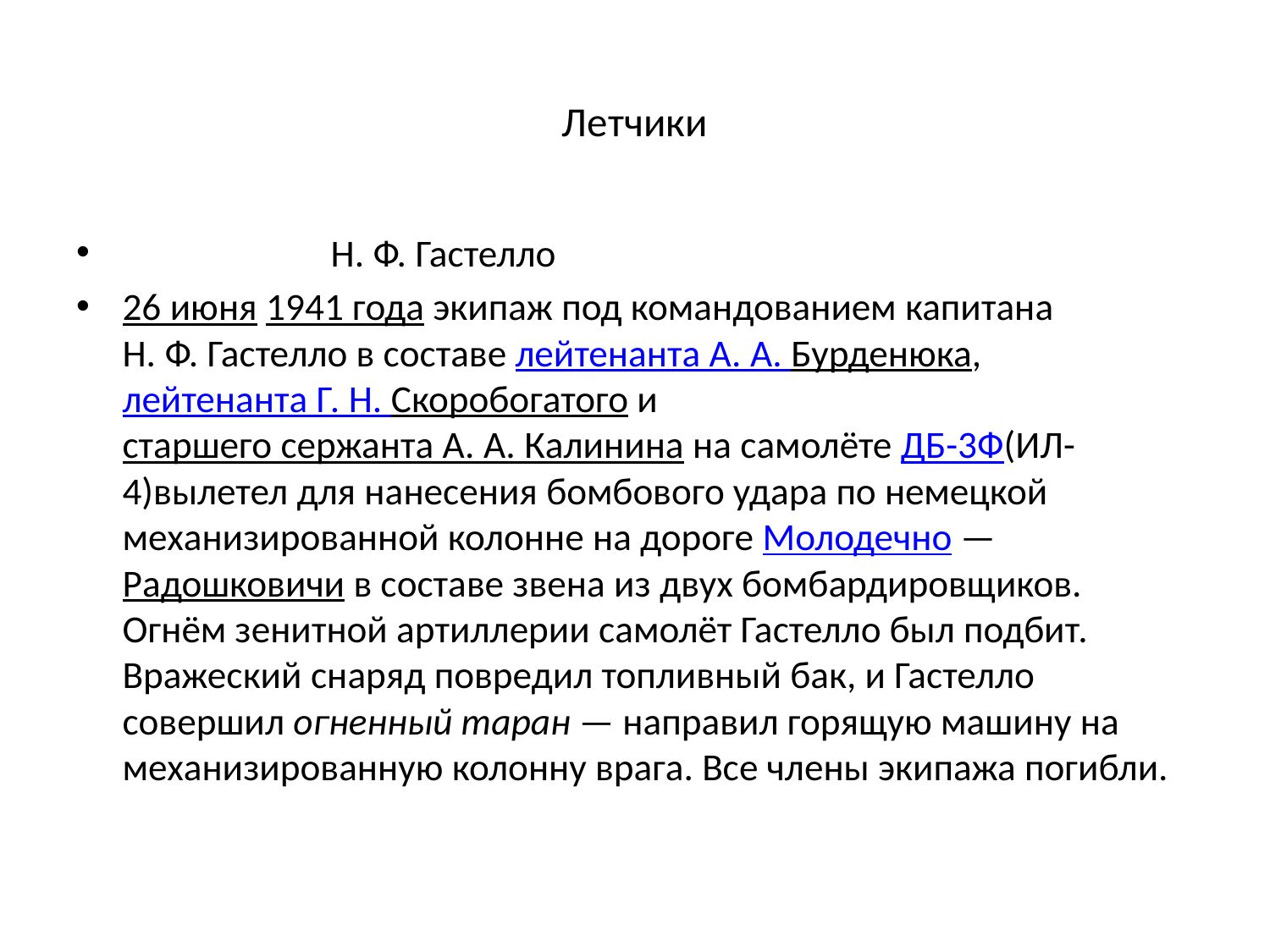

# Летчики
                        Н. Ф. Гастелло
26 июня 1941 года экипаж под командованием капитана Н. Ф. Гастелло в составе лейтенанта А. А. Бурденюка, лейтенанта Г. Н. Скоробогатого и старшего сержанта А. А. Калинина на самолёте ДБ-3Ф(ИЛ-4)вылетел для нанесения бомбового удара по немецкой механизированной колонне на дороге Молодечно — Радошковичи в составе звена из двух бомбардировщиков. Огнём зенитной артиллерии самолёт Гастелло был подбит. Вражеский снаряд повредил топливный бак, и Гастелло совершил огненный таран — направил горящую машину на механизированную колонну врага. Все члены экипажа погибли.